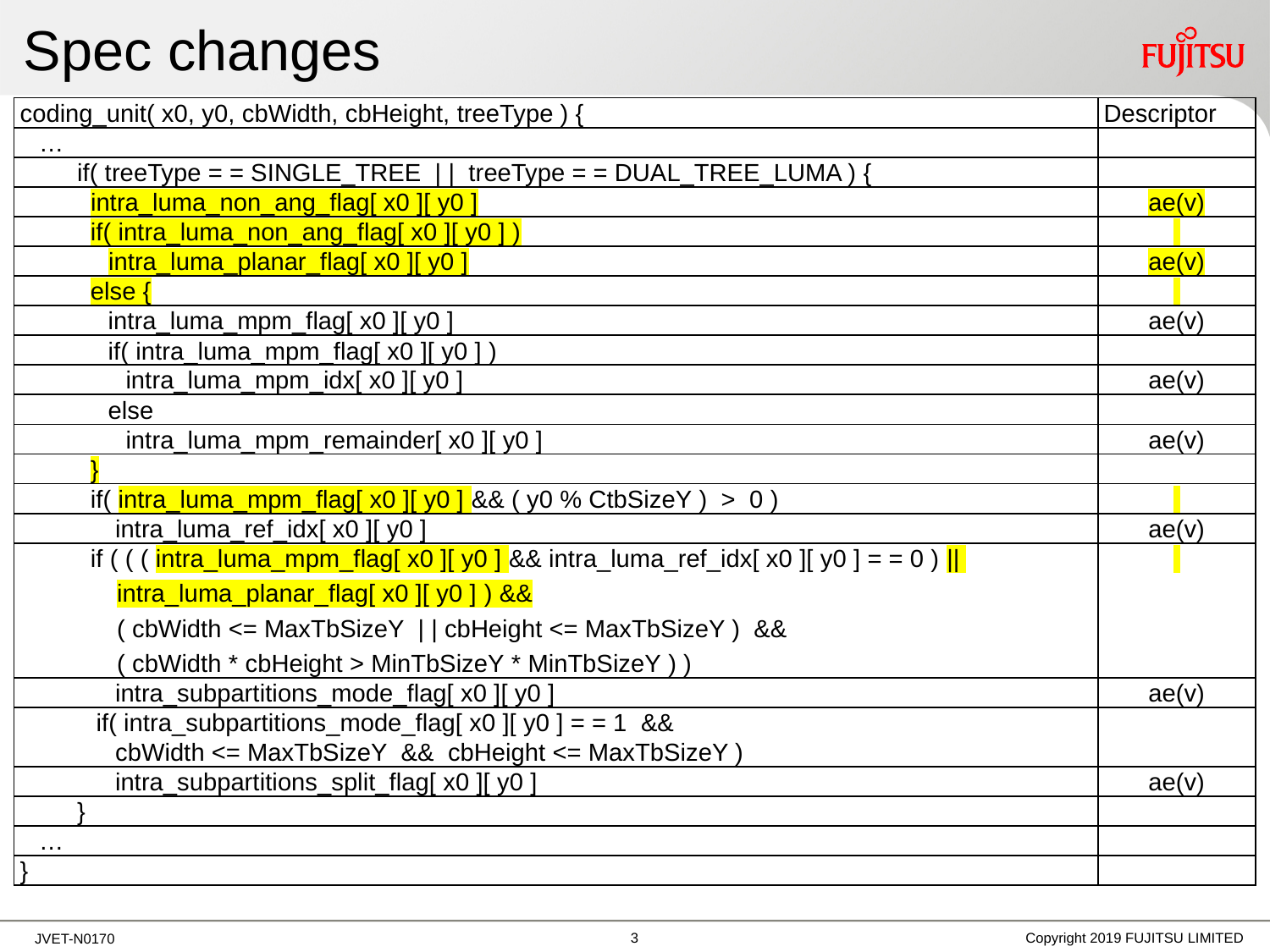

# Spec changes
| coding\_unit( x0, y0, cbWidth, cbHeight, treeType ) { | Descriptor |
| --- | --- |
| … |  |
| if( treeType = = SINGLE\_TREE | | treeType = = DUAL\_TREE\_LUMA ) { |  |
| intra\_luma\_non\_ang\_flag[ x0 ][ y0 ] | ae(v) |
| if( intra\_luma\_non\_ang\_flag[ x0 ][ y0 ] ) |  |
| intra\_luma\_planar\_flag[ x0 ][ y0 ] | ae(v) |
| else { |  |
| intra\_luma\_mpm\_flag[ x0 ][ y0 ] | ae(v) |
| if( intra\_luma\_mpm\_flag[ x0 ][ y0 ] ) |  |
| intra\_luma\_mpm\_idx[ x0 ][ y0 ] | ae(v) |
| else |  |
| intra\_luma\_mpm\_remainder[ x0 ][ y0 ] | ae(v) |
| } |  |
| if( intra\_luma\_mpm\_flag[ x0 ][ y0 ] && ( y0 % CtbSizeY )  >  0 ) |  |
| intra\_luma\_ref\_idx[ x0 ][ y0 ] | ae(v) |
| if ( ( ( intra\_luma\_mpm\_flag[ x0 ][ y0 ] && intra\_luma\_ref\_idx[ x0 ][ y0 ] = = 0 ) || intra\_luma\_planar\_flag[ x0 ][ y0 ] ) && ( cbWidth <= MaxTbSizeY | | cbHeight <= MaxTbSizeY ) && ( cbWidth \* cbHeight > MinTbSizeY \* MinTbSizeY ) ) |  |
| intra\_subpartitions\_mode\_flag[ x0 ][ y0 ] | ae(v) |
| if( intra\_subpartitions\_mode\_flag[ x0 ][ y0 ] = = 1 && cbWidth <= MaxTbSizeY && cbHeight <= MaxTbSizeY ) |  |
| intra\_subpartitions\_split\_flag[ x0 ][ y0 ] | ae(v) |
| } |  |
| … |  |
| } |  |
3
Copyright 2019 FUJITSU LIMITED